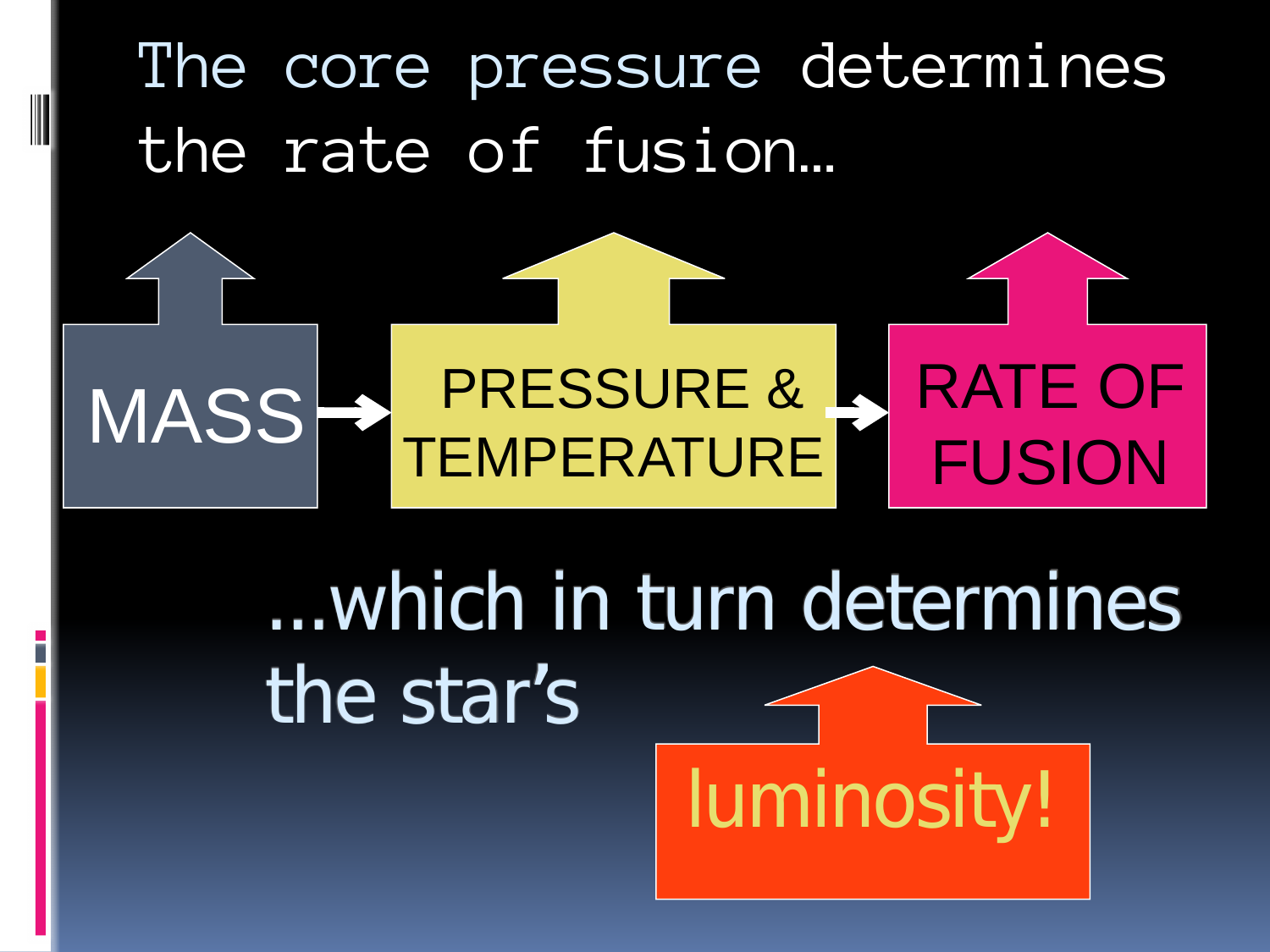

# The core pressure determines the rate of fusion…

 PRESSURE &
TEMPERATURE
RATE OF FUSION
MASS

…which in turn determines the star’s
luminosity!